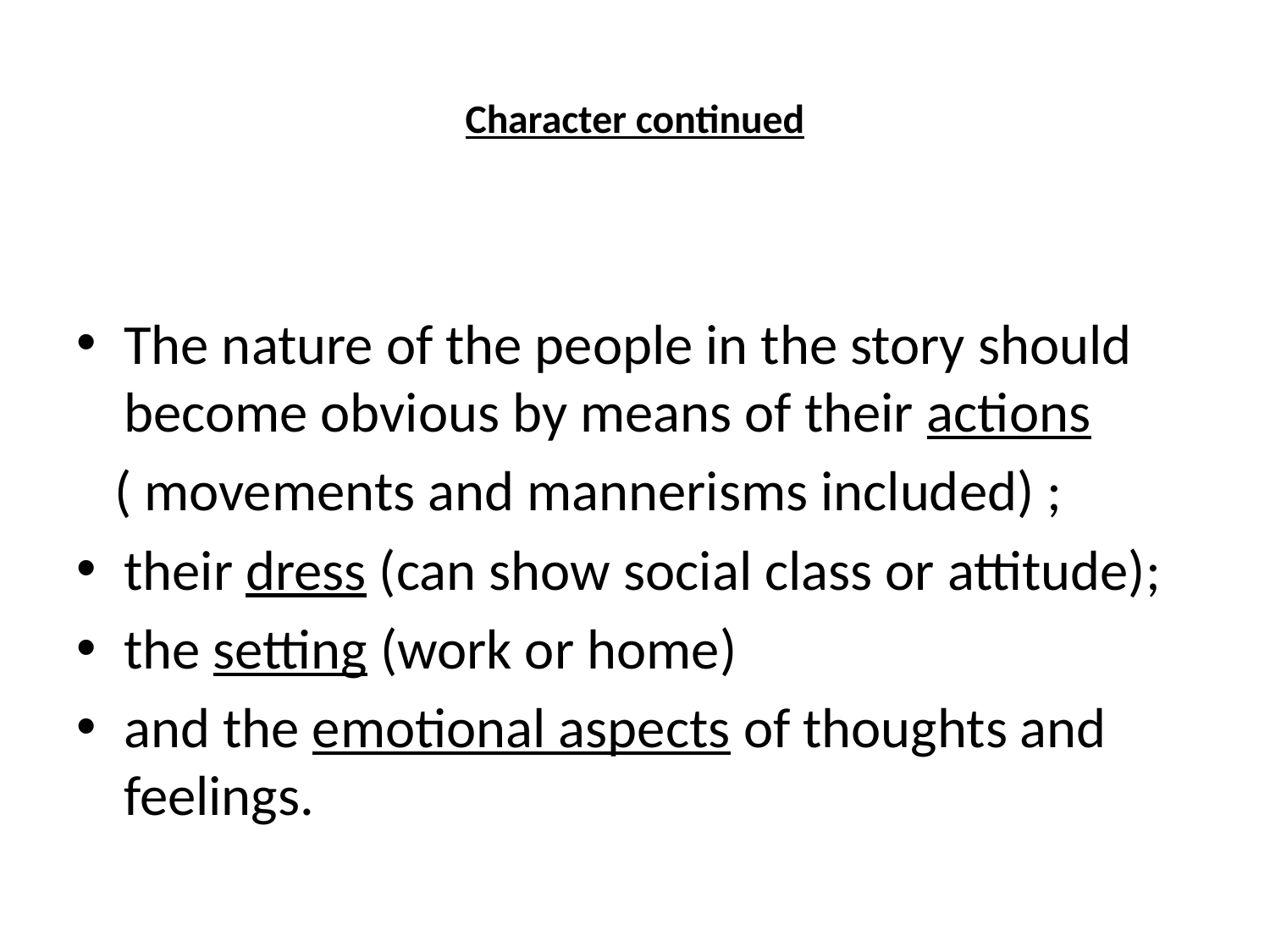

# Character continued

The nature of the people in the story should become obvious by means of their actions
   ( movements and mannerisms included) ;
their dress (can show social class or attitude);
the setting (work or home)
and the emotional aspects of thoughts and feelings.